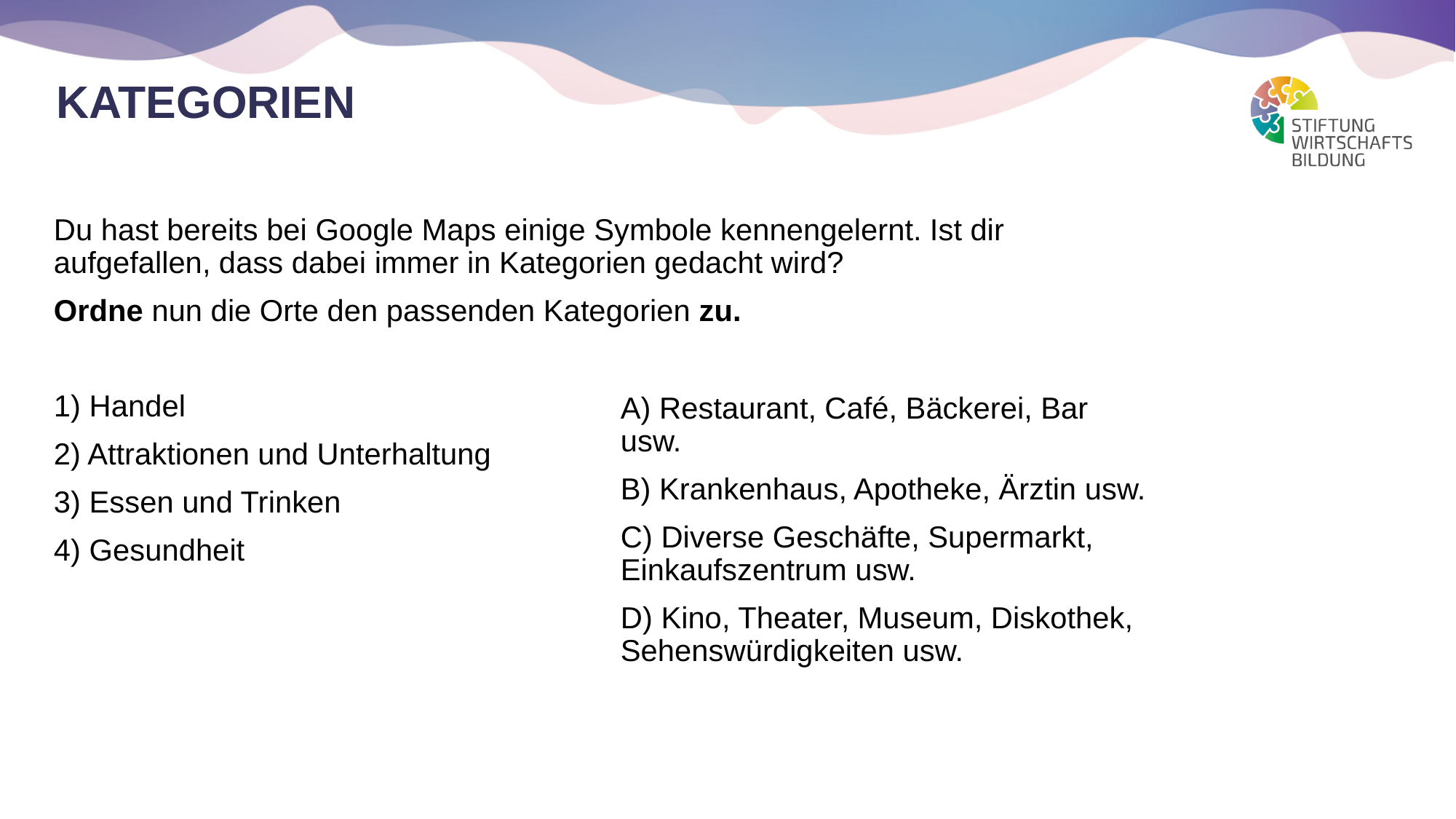

# Kategorien
Du hast bereits bei Google Maps einige Symbole kennengelernt. Ist dir aufgefallen, dass dabei immer in Kategorien gedacht wird?
Ordne nun die Orte den passenden Kategorien zu.

1) Handel
2) Attraktionen und Unterhaltung
3) Essen und Trinken
4) Gesundheit

A) Restaurant, Café, Bäckerei, Bar usw.
B) Krankenhaus, Apotheke, Ärztin usw.
C) Diverse Geschäfte, Supermarkt, Einkaufszentrum usw.
D) Kino, Theater, Museum, Diskothek, Sehenswürdigkeiten usw.